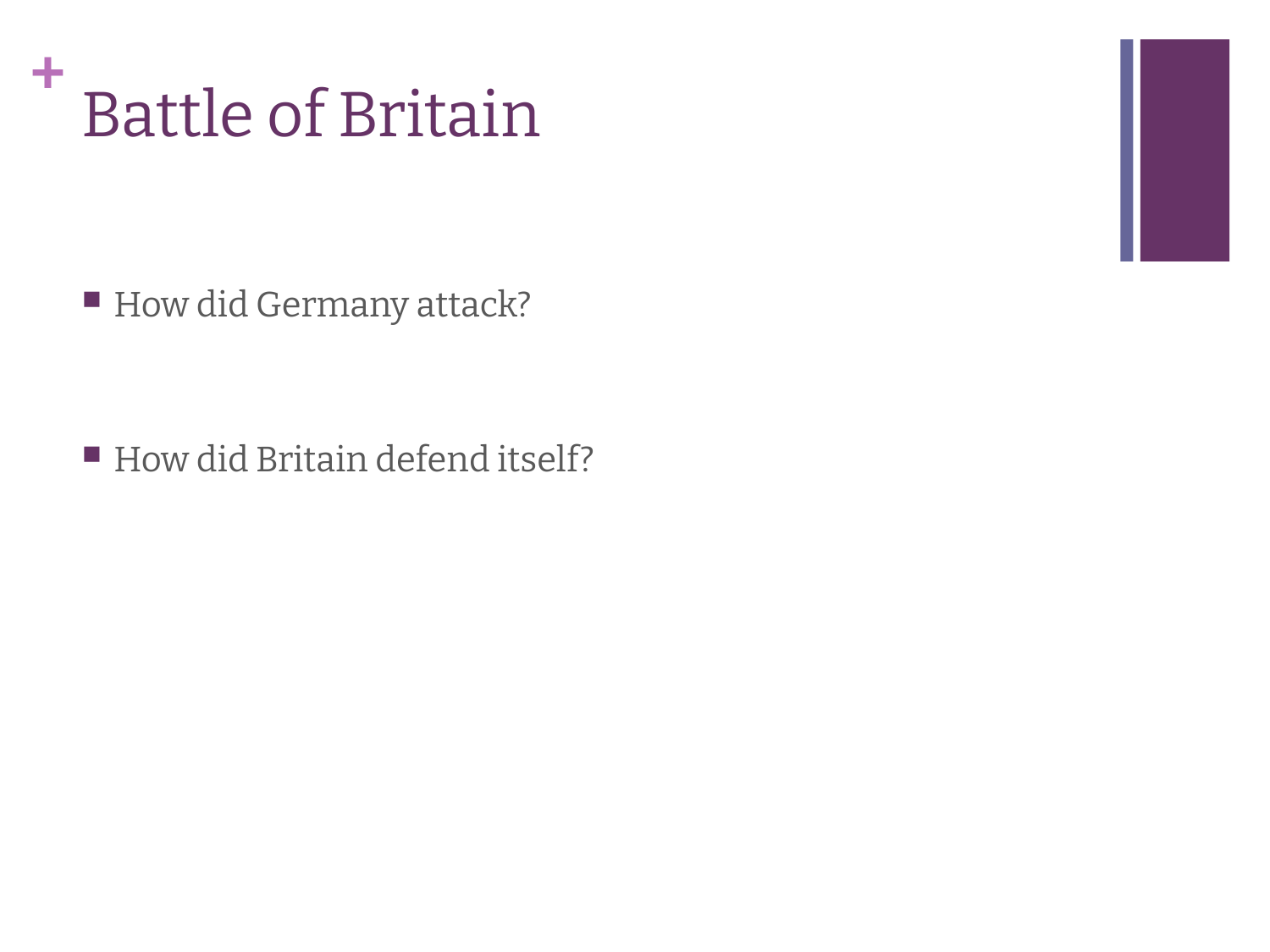

# Battle of Britain
How did Germany attack?

How did Britain defend itself?